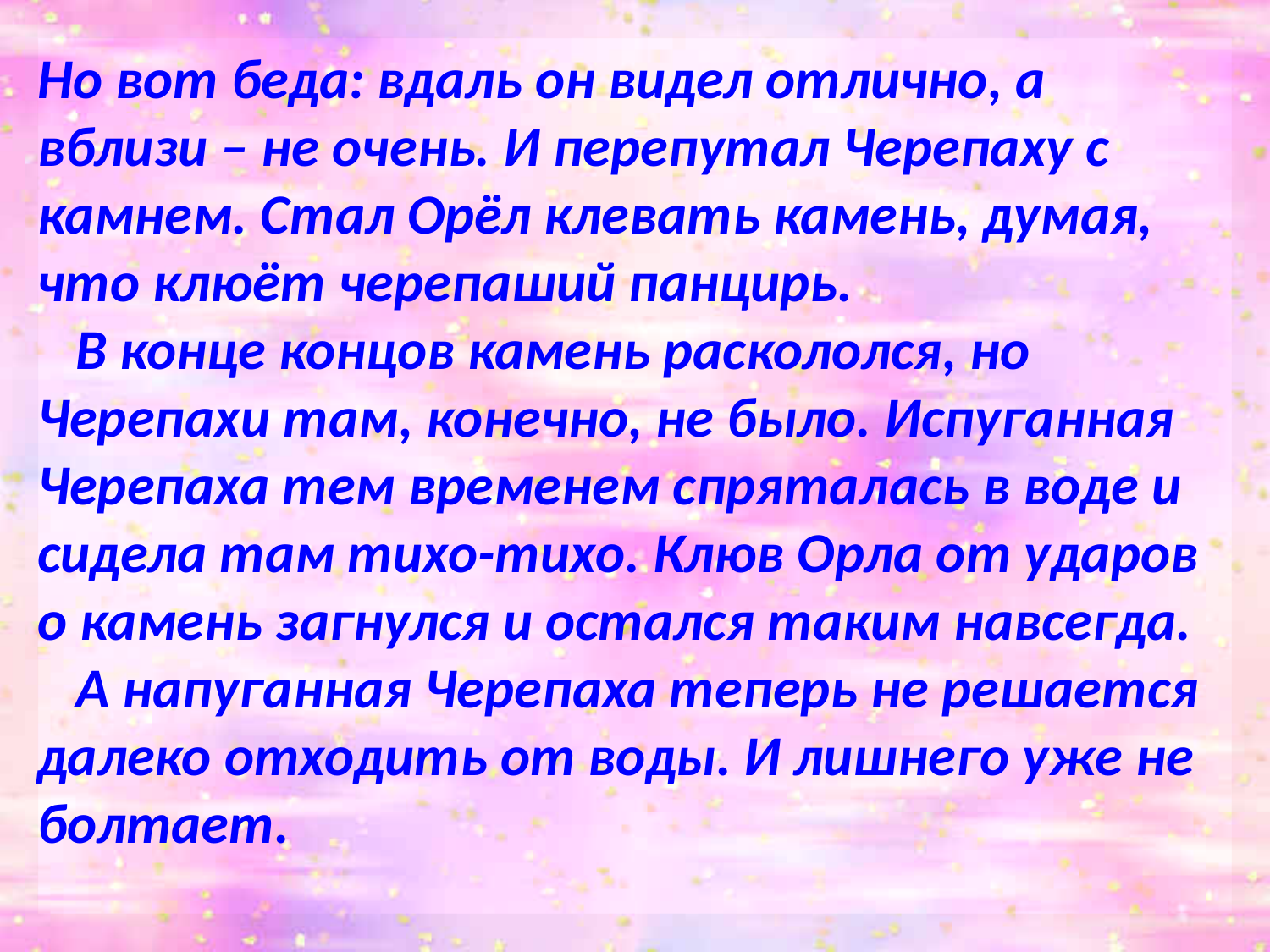

Но вот беда: вдаль он видел отлично, а вблизи – не очень. И перепутал Черепаху с камнем. Стал Орёл клевать камень, думая, что клюёт черепаший панцирь.
   В конце концов камень раскололся, но Черепахи там, конечно, не было. Испуганная Черепаха тем временем спряталась в воде и сидела там тихо-тихо. Клюв Орла от ударов о камень загнулся и остался таким навсегда.
   А напуганная Черепаха теперь не решается далеко отходить от воды. И лишнего уже не болтает.